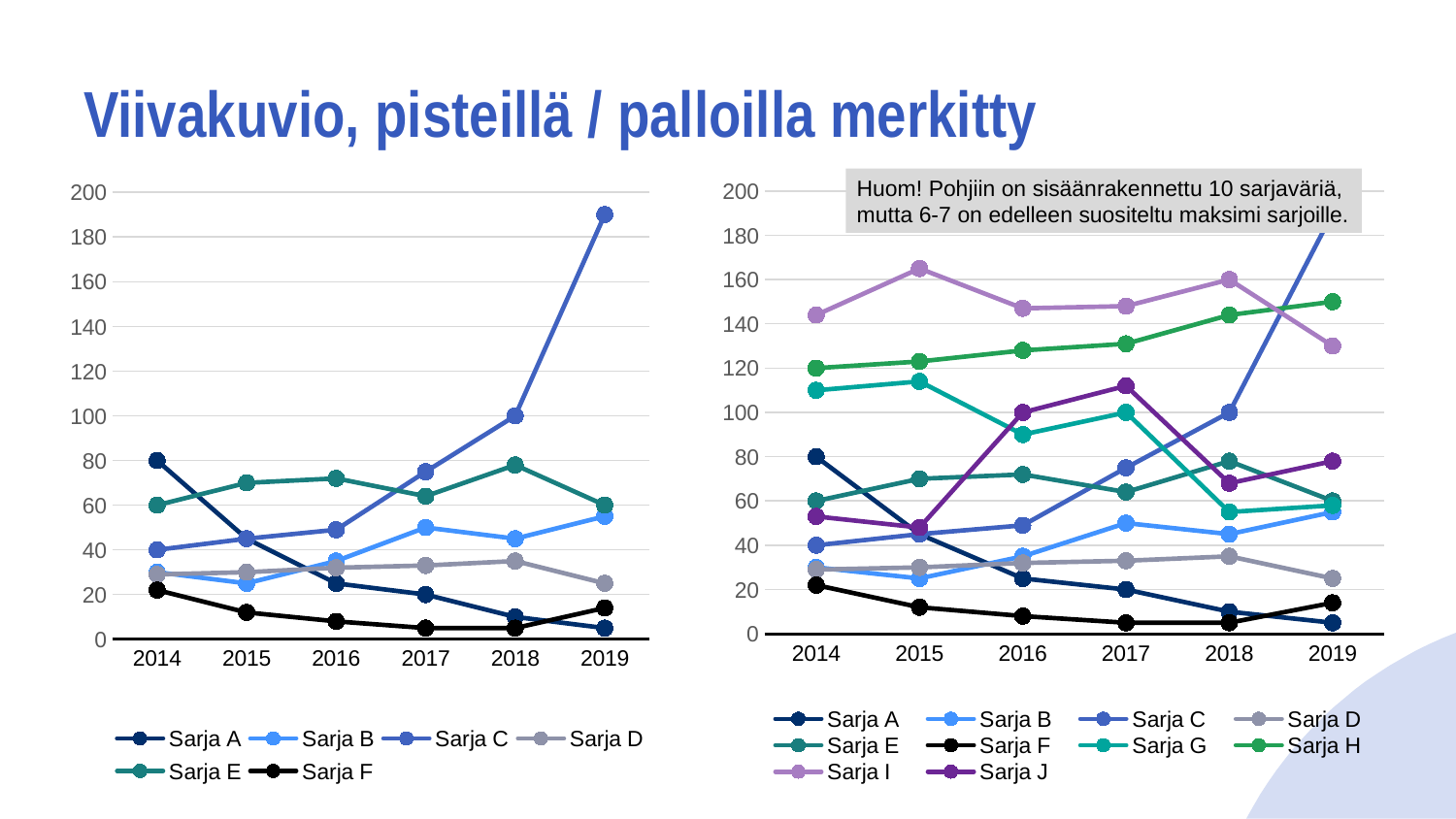

# Viivakuvio, pisteillä / palloilla merkitty

### Chart

| Category | Sarja A | Sarja B | Sarja C | Sarja D | Sarja E | Sarja F | Sarja G | Sarja H | Sarja I | Sarja J |
|---|---|---|---|---|---|---|---|---|---|---|
| 2014 | 80.0 | 30.0 | 40.0 | 29.0 | 60.0 | 22.0 | 110.0 | 120.0 | 144.0 | 53.0 |
| 2015 | 45.0 | 25.0 | 45.0 | 30.0 | 70.0 | 12.0 | 114.0 | 123.0 | 165.0 | 48.0 |
| 2016 | 25.0 | 35.0 | 49.0 | 32.0 | 72.0 | 8.0 | 90.0 | 128.0 | 147.0 | 100.0 |
| 2017 | 20.0 | 50.0 | 75.0 | 33.0 | 64.0 | 5.0 | 100.0 | 131.0 | 148.0 | 112.0 |
| 2018 | 10.0 | 45.0 | 100.0 | 35.0 | 78.0 | 5.0 | 55.0 | 144.0 | 160.0 | 68.0 |
| 2019 | 5.0 | 55.0 | 190.0 | 25.0 | 60.0 | 14.0 | 58.0 | 150.0 | 130.0 | 78.0 |

### Chart

| Category | Sarja A | Sarja B | Sarja C | Sarja D | Sarja E | Sarja F |
|---|---|---|---|---|---|---|
| 2014 | 80.0 | 30.0 | 40.0 | 29.0 | 60.0 | 22.0 |
| 2015 | 45.0 | 25.0 | 45.0 | 30.0 | 70.0 | 12.0 |
| 2016 | 25.0 | 35.0 | 49.0 | 32.0 | 72.0 | 8.0 |
| 2017 | 20.0 | 50.0 | 75.0 | 33.0 | 64.0 | 5.0 |
| 2018 | 10.0 | 45.0 | 100.0 | 35.0 | 78.0 | 5.0 |
| 2019 | 5.0 | 55.0 | 190.0 | 25.0 | 60.0 | 14.0 |
Huom! Pohjiin on sisäänrakennettu 10 sarjaväriä, mutta 6-7 on edelleen suositeltu maksimi sarjoille.